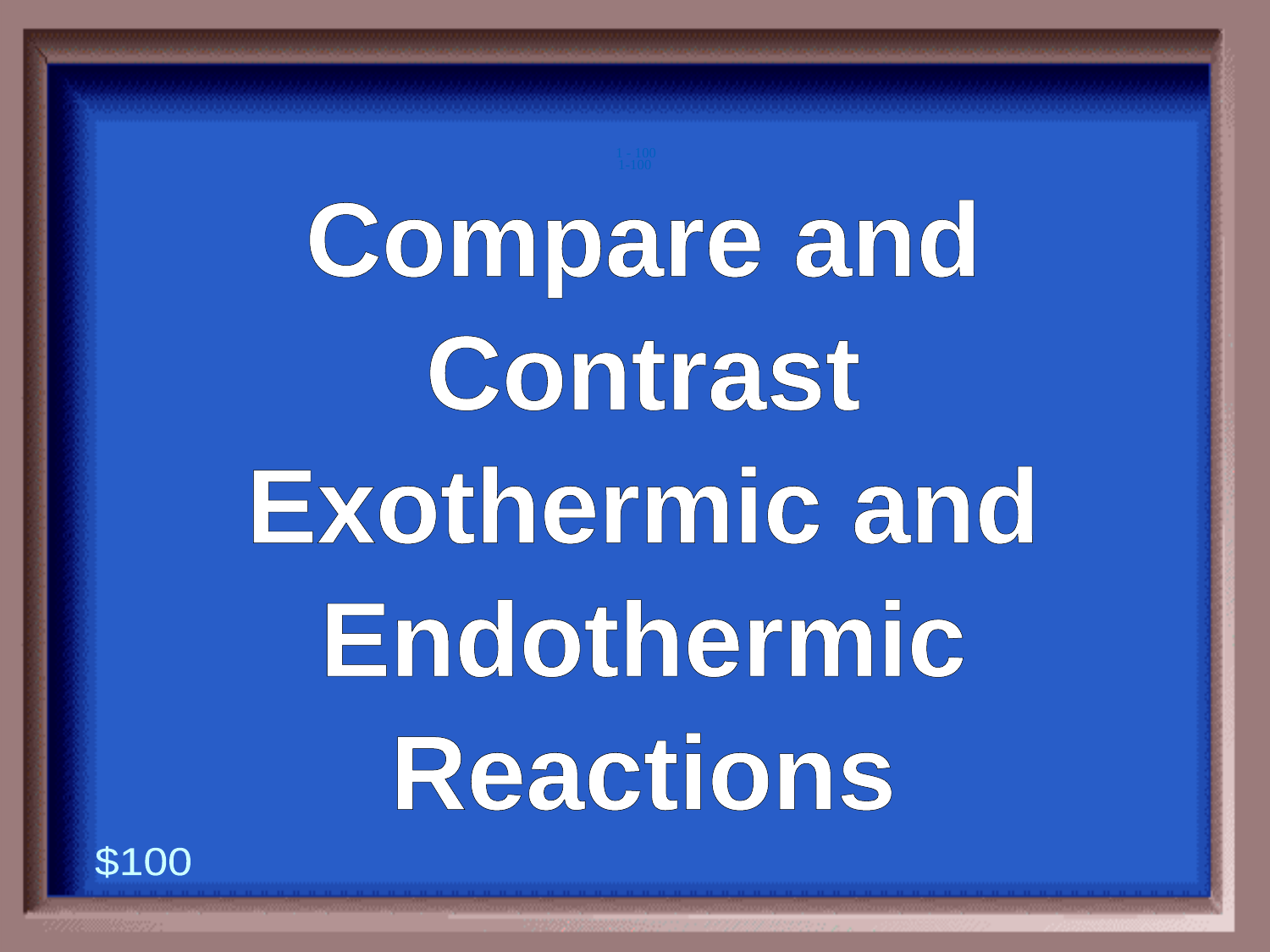

1-100

1 - 100
Compare and Contrast Exothermic and Endothermic Reactions

$100